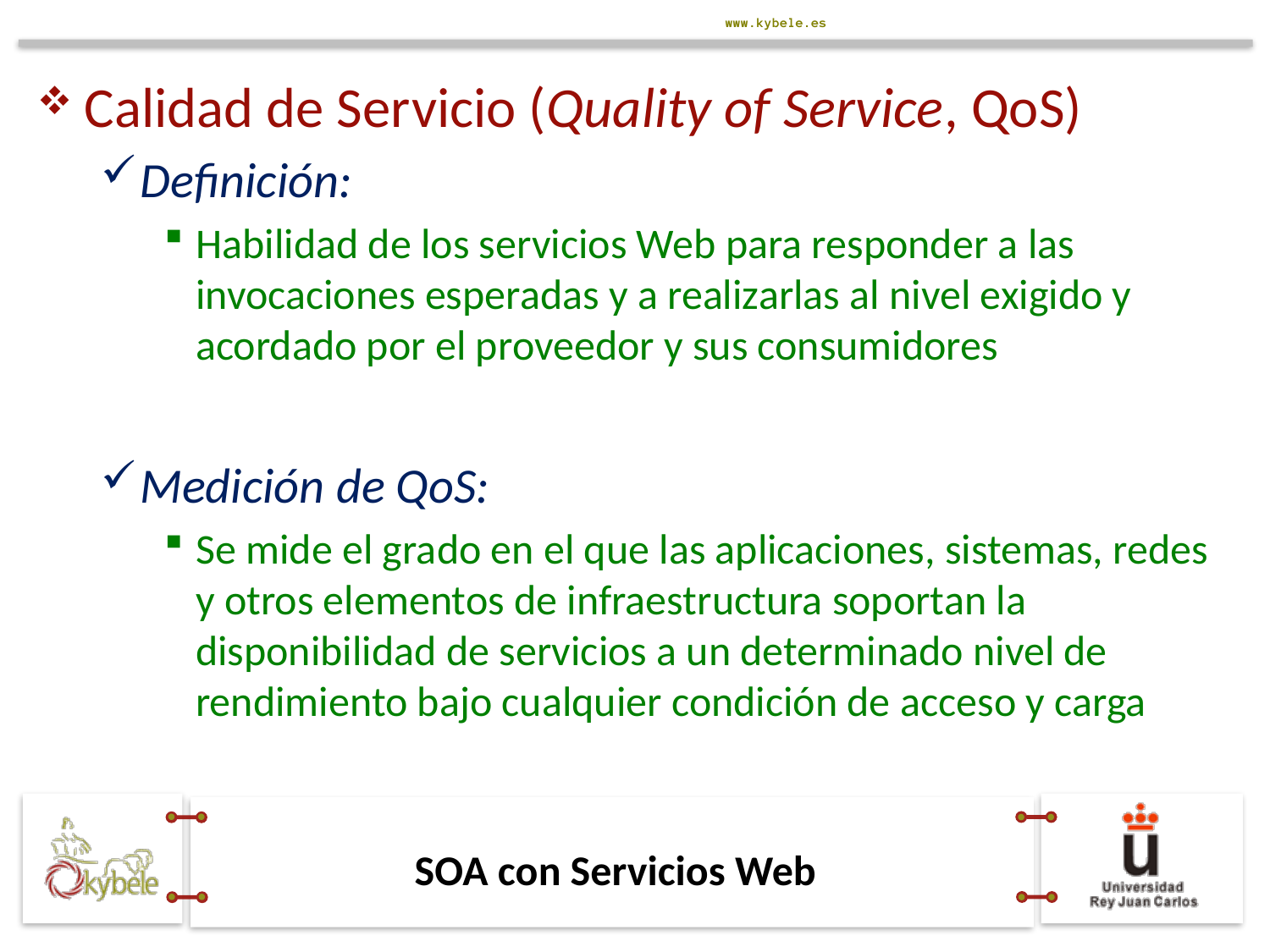

Calidad de Servicio (Quality of Service, QoS)
Definición:
Habilidad de los servicios Web para responder a las invocaciones esperadas y a realizarlas al nivel exigido y acordado por el proveedor y sus consumidores

Medición de QoS:
Se mide el grado en el que las aplicaciones, sistemas, redes y otros elementos de infraestructura soportan la disponibilidad de servicios a un determinado nivel de rendimiento bajo cualquier condición de acceso y carga
# SOA con Servicios Web